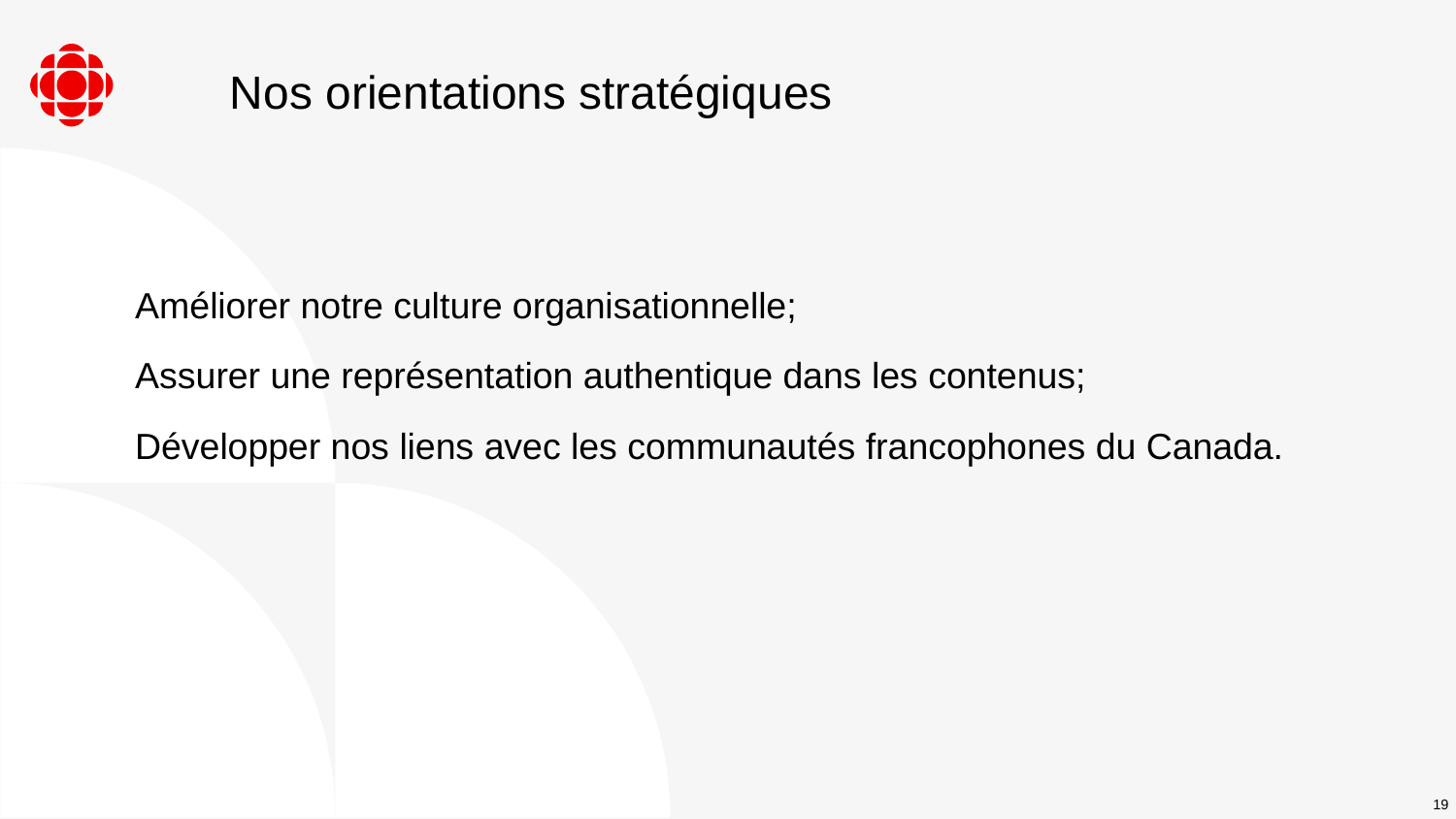

Nos orientations stratégiques
Améliorer notre culture organisationnelle;
Assurer une représentation authentique dans les contenus;
Développer nos liens avec les communautés francophones du Canada.